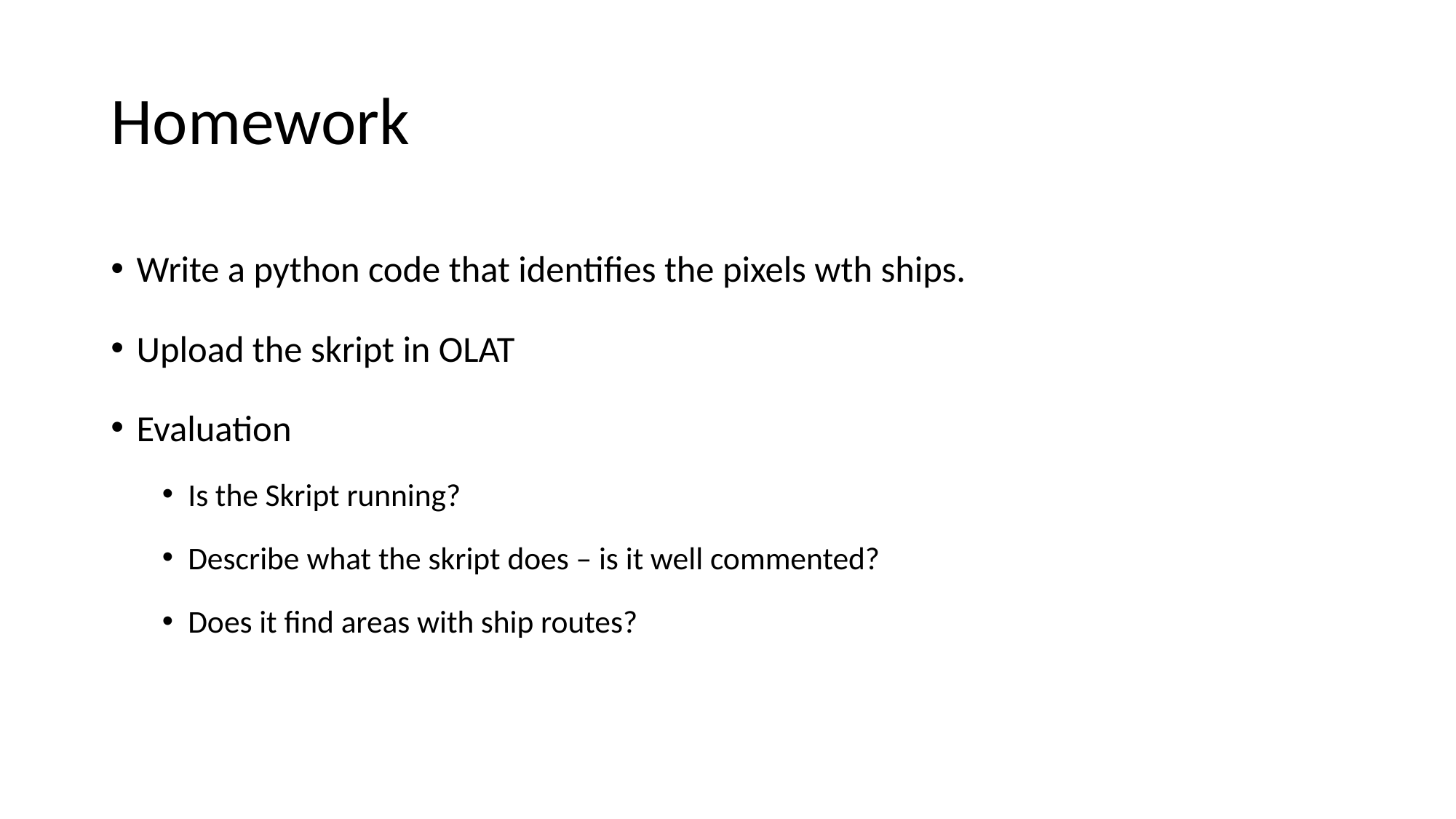

# Homework
Write a python code that identifies the pixels wth ships.
Upload the skript in OLAT
Evaluation
Is the Skript running?
Describe what the skript does – is it well commented?
Does it find areas with ship routes?